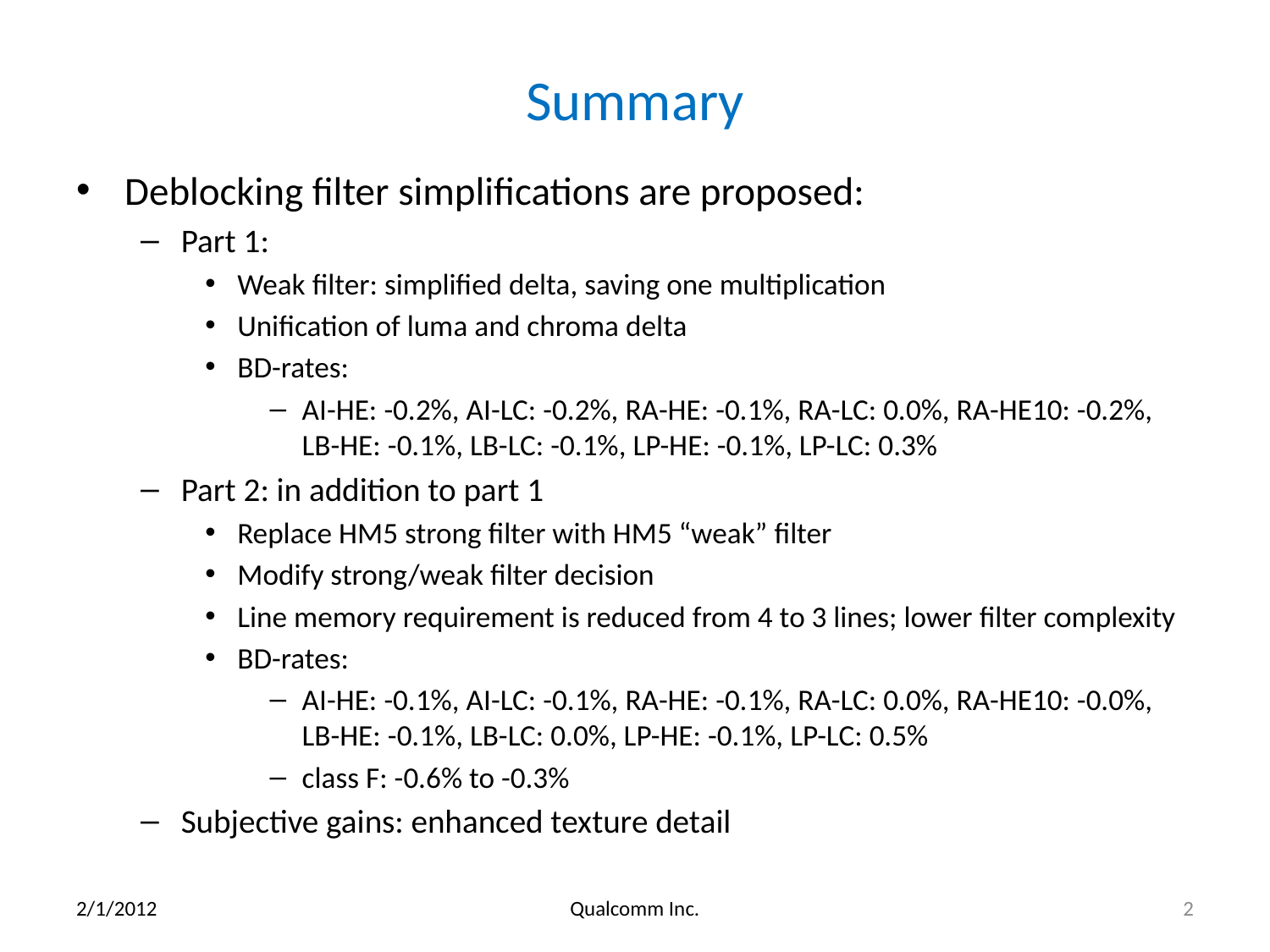

# Summary
Deblocking filter simplifications are proposed:
Part 1:
Weak filter: simplified delta, saving one multiplication
Unification of luma and chroma delta
BD-rates:
AI-HE: -0.2%, AI-LC: -0.2%, RA-HE: -0.1%, RA-LC: 0.0%, RA-HE10: -0.2%, LB-HE: -0.1%, LB-LC: -0.1%, LP-HE: -0.1%, LP-LC: 0.3%
Part 2: in addition to part 1
Replace HM5 strong filter with HM5 “weak” filter
Modify strong/weak filter decision
Line memory requirement is reduced from 4 to 3 lines; lower filter complexity
BD-rates:
AI-HE: -0.1%, AI-LC: -0.1%, RA-HE: -0.1%, RA-LC: 0.0%, RA-HE10: -0.0%, LB-HE: -0.1%, LB-LC: 0.0%, LP-HE: -0.1%, LP-LC: 0.5%
class F: -0.6% to -0.3%
Subjective gains: enhanced texture detail

2/1/2012
Qualcomm Inc.
2